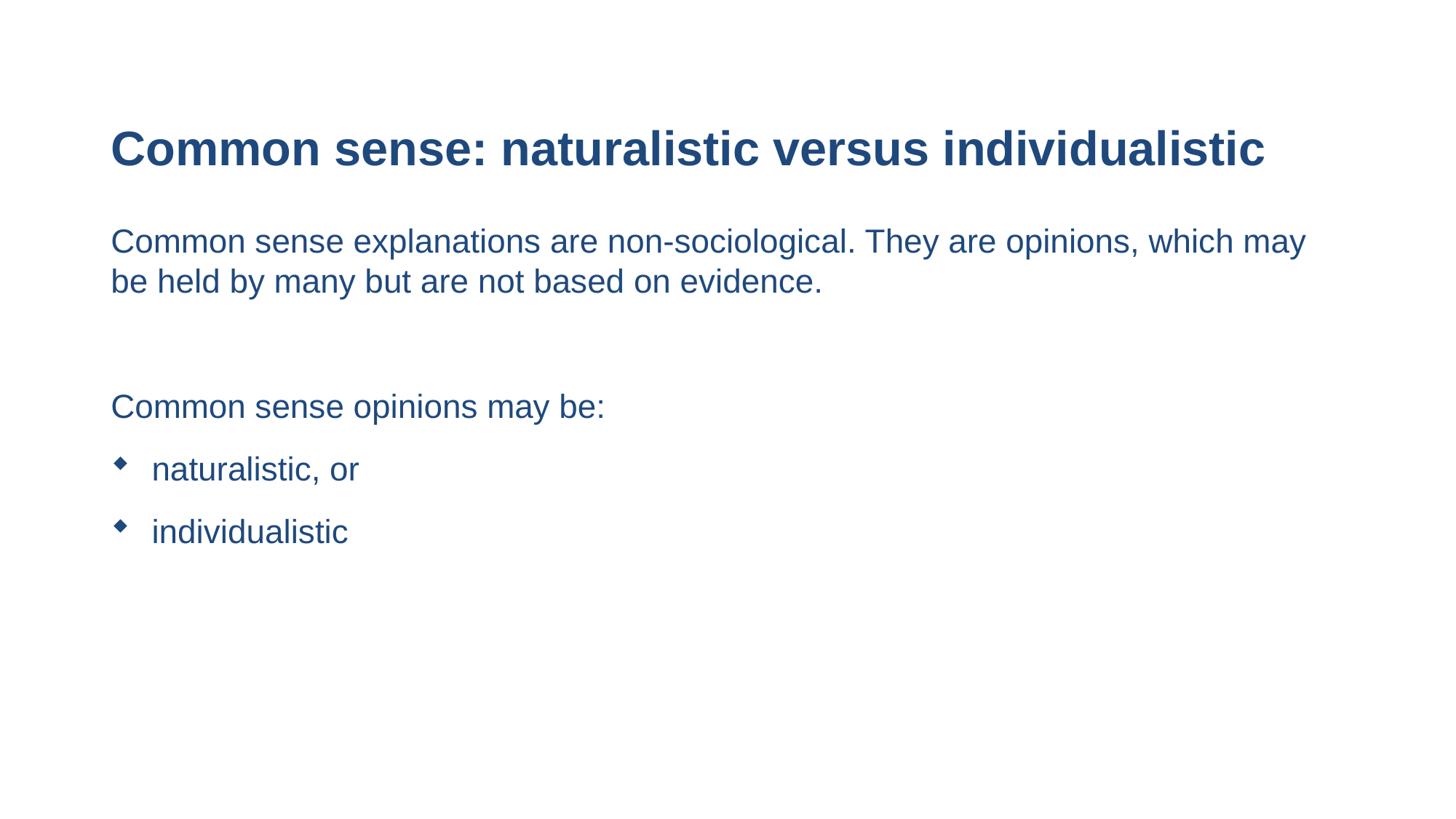

# Common sense: naturalistic versus individualistic
Common sense explanations are non-sociological. They are opinions, which may be held by many but are not based on evidence.

Common sense opinions may be:
naturalistic, or
individualistic